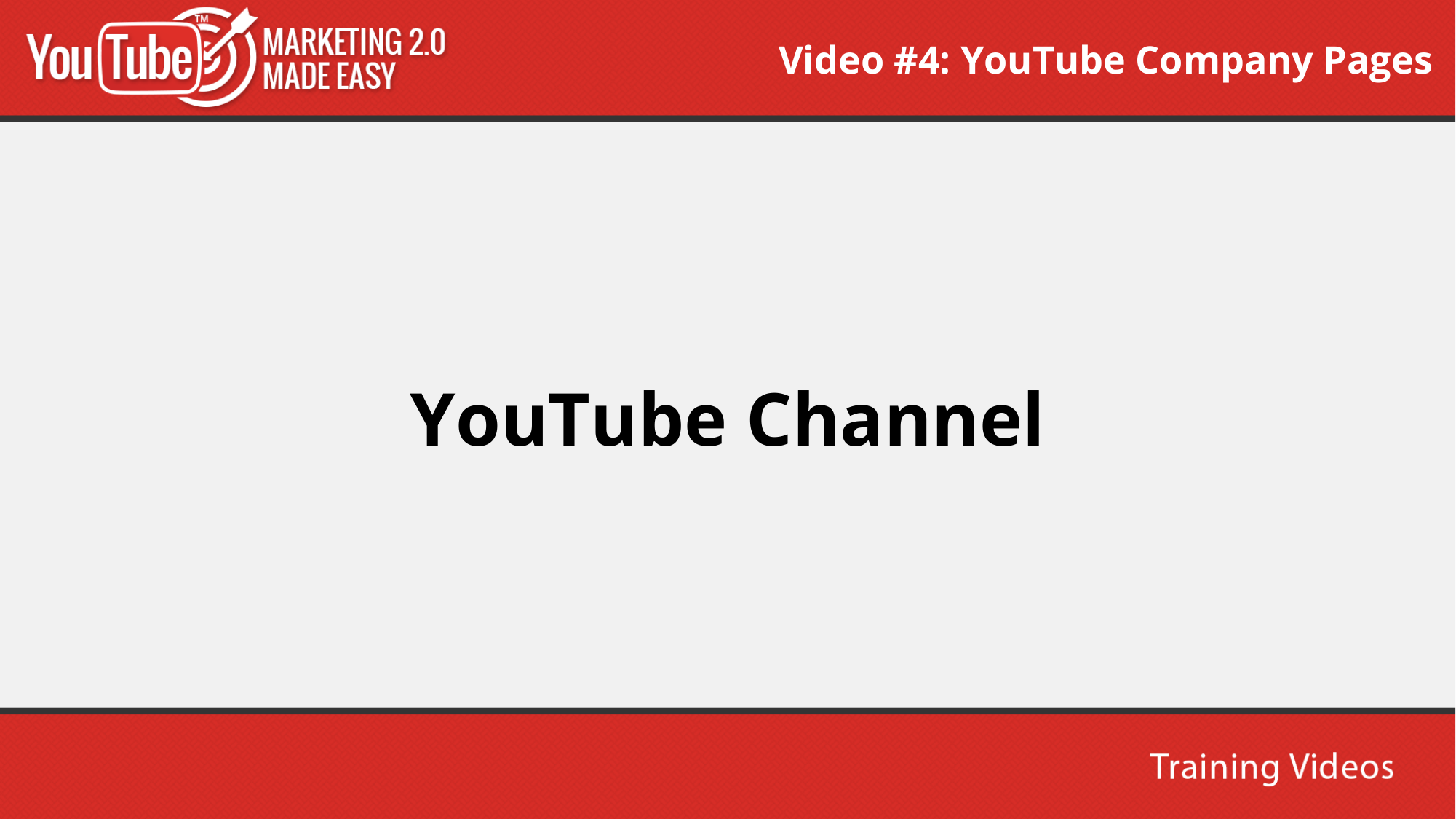

Video #4: YouTube Company Pages
YouTube Channel